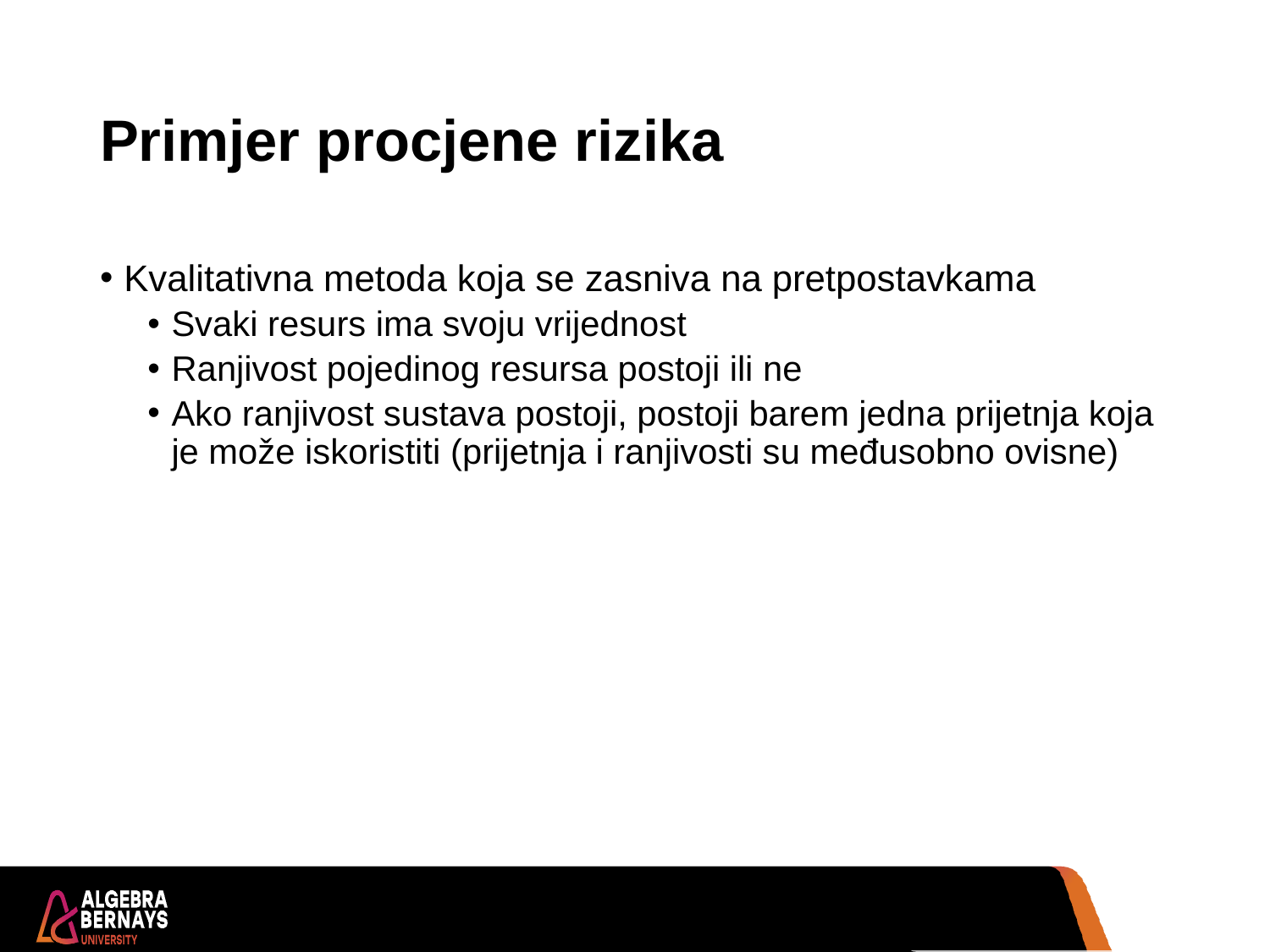

# Primjer procjene rizika
Kvalitativna metoda koja se zasniva na pretpostavkama
Svaki resurs ima svoju vrijednost
Ranjivost pojedinog resursa postoji ili ne
Ako ranjivost sustava postoji, postoji barem jedna prijetnja koja je može iskoristiti (prijetnja i ranjivosti su međusobno ovisne)